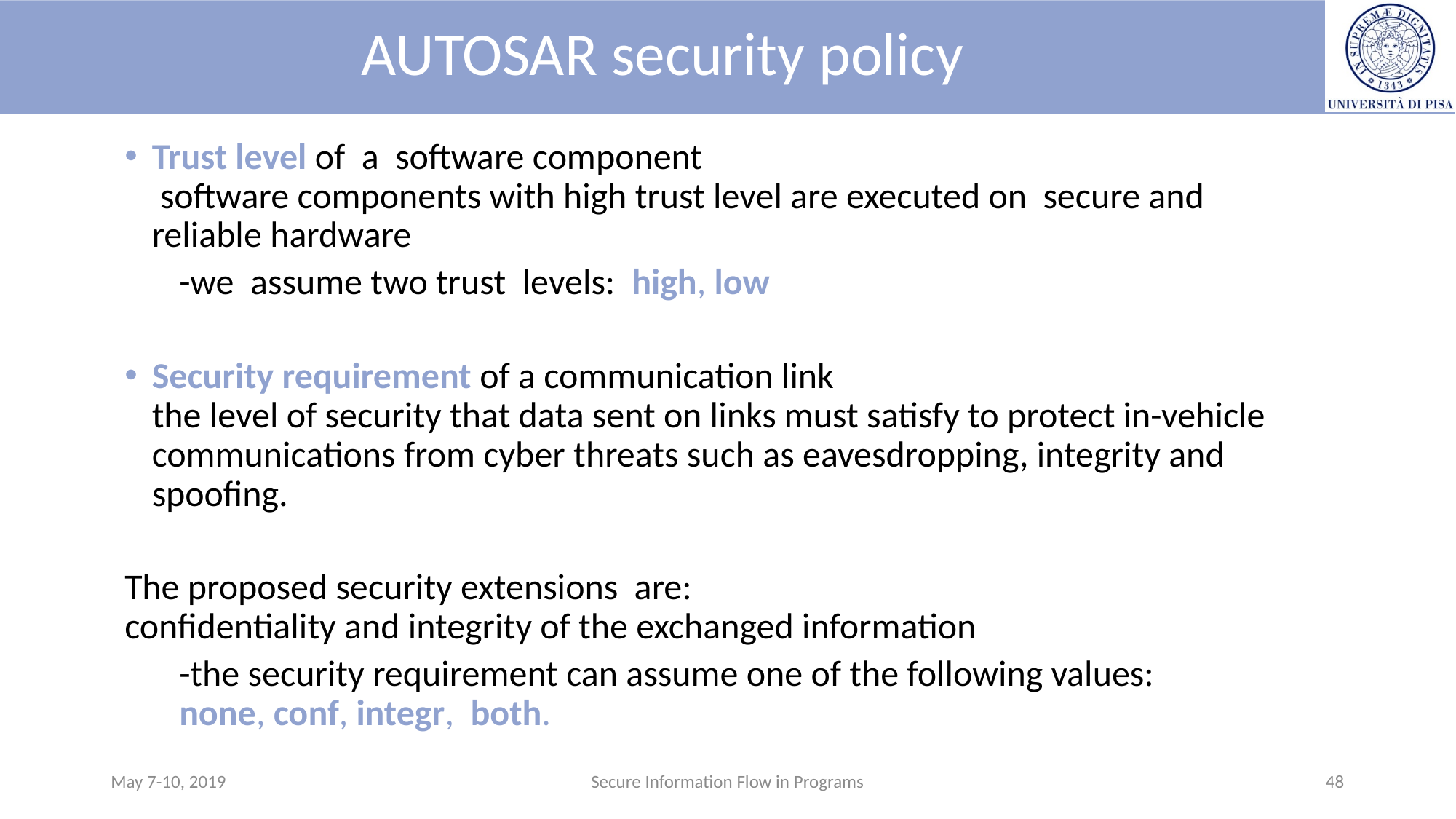

# AUTOSAR security policy
Trust level of  a  software component
 software components with high trust level are executed on  secure and
reliable hardware
-we  assume two trust  levels:  high, low
Security requirement of a communication link
the level of security that data sent on links must satisfy to protect in-vehicle communications from cyber threats such as eavesdropping, integrity and spoofing.
The proposed security extensions  are:
confidentiality and integrity of the exchanged information
-the security requirement can assume one of the following values:
none, conf, integr,  both.

May 7-10, 2019
Secure Information Flow in Programs
48